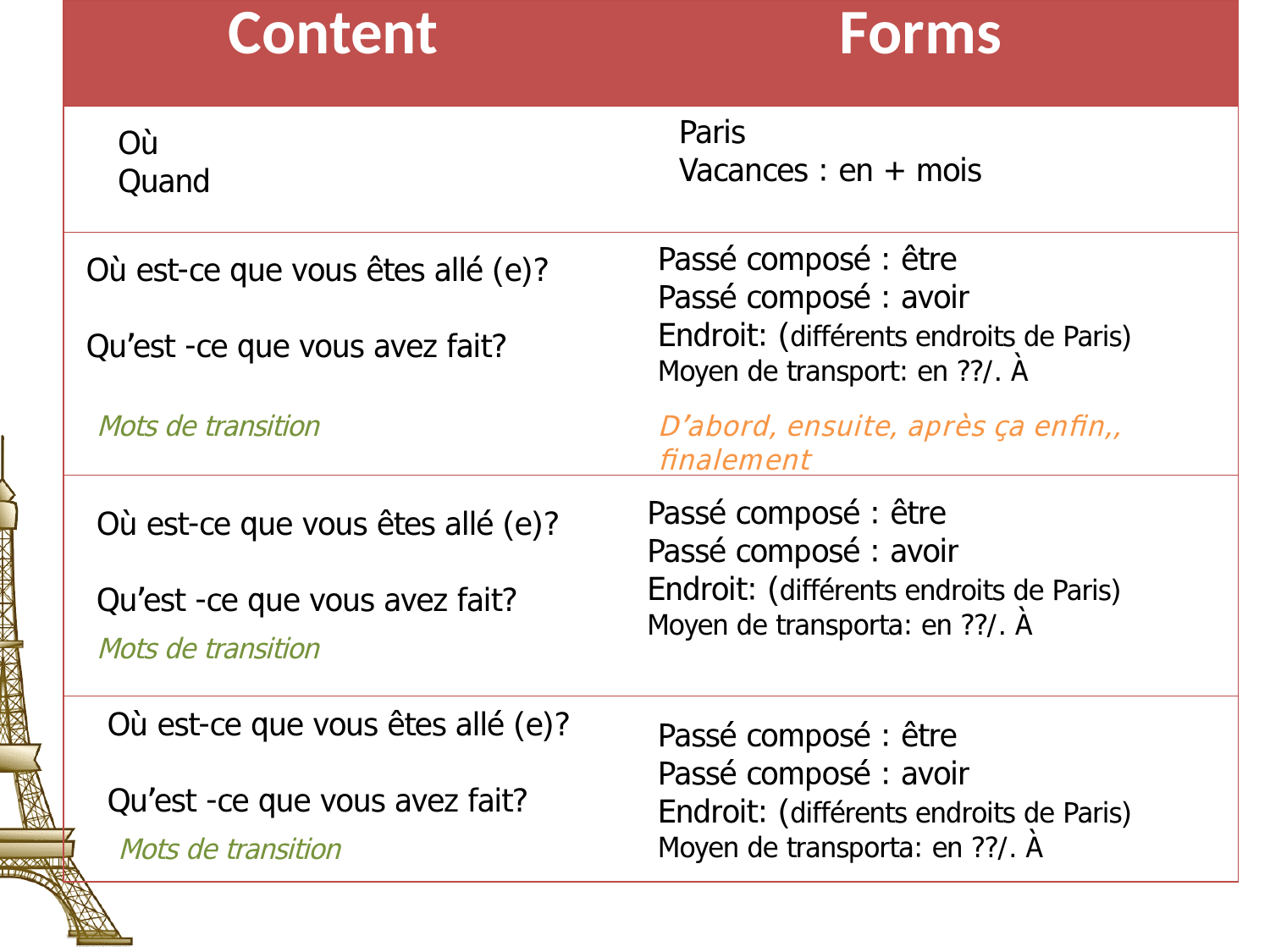

| Content | Forms |
| --- | --- |
|  |  |
|  |  |
|  |  |
|  |  |
Paris
Vacances : en + mois

Où
Quand

Passé composé : être
Passé composé : avoir
Endroit: (différents endroits de Paris)
Moyen de transport: en ??/. À

Où est-ce que vous êtes allé (e)?

Qu’est -ce que vous avez fait?
Mots de transition
D’abord, ensuite, après ça enfin,, finalement
Passé composé : être
Passé composé : avoir
Endroit: (différents endroits de Paris)
Moyen de transporta: en ??/. À

Où est-ce que vous êtes allé (e)?

Qu’est -ce que vous avez fait?
Mots de transition
Où est-ce que vous êtes allé (e)?

Qu’est -ce que vous avez fait?
Passé composé : être
Passé composé : avoir
Endroit: (différents endroits de Paris)
Moyen de transporta: en ??/. À

Mots de transition